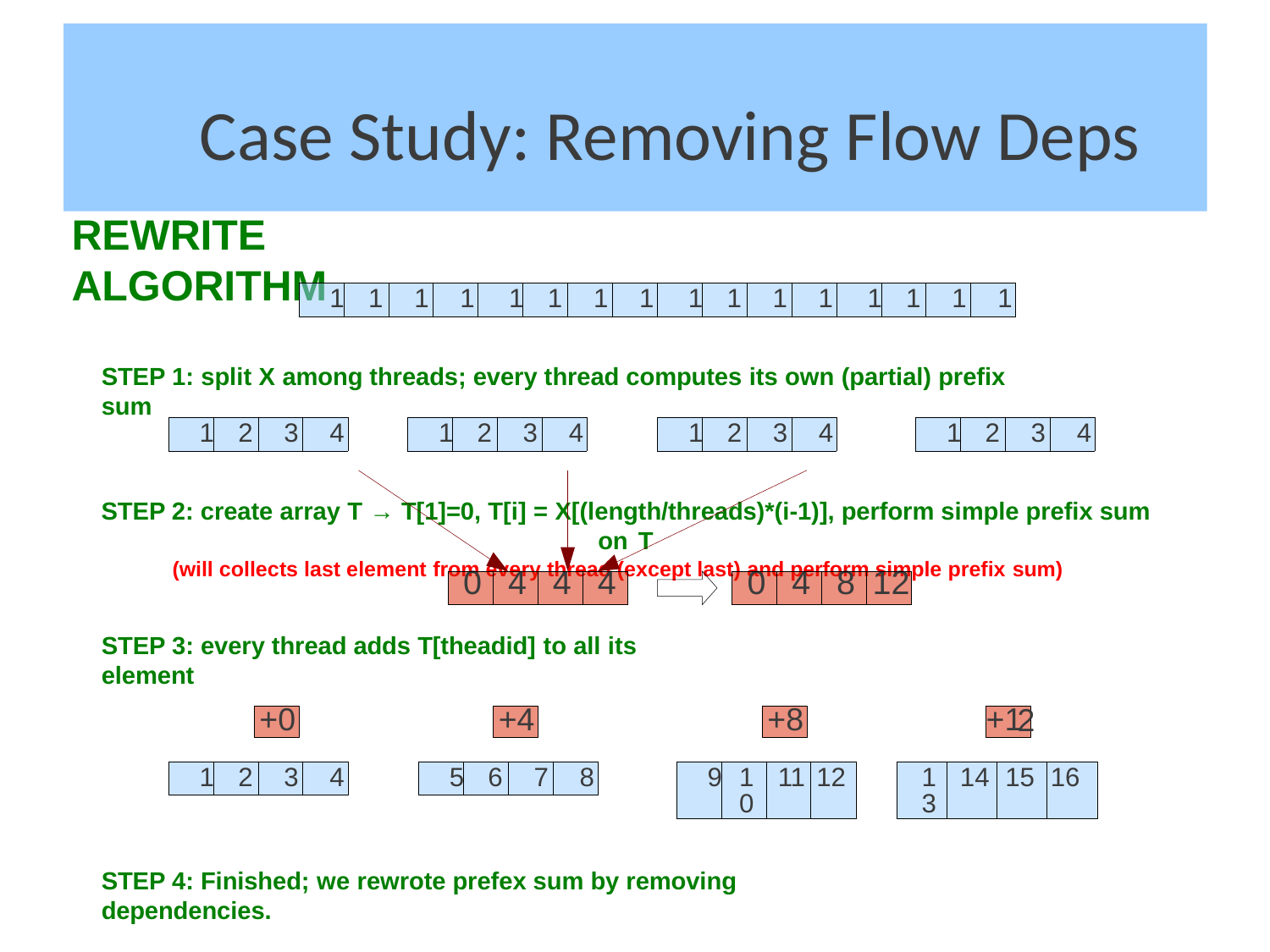

# Case Study: Removing Flow Deps
REWRITE ALGORITHM
| 1 | 1 | 1 | 1 | 1 | 1 | 1 | 1 | 1 | 1 | 1 | 1 | 1 | 1 | 1 | 1 |
| --- | --- | --- | --- | --- | --- | --- | --- | --- | --- | --- | --- | --- | --- | --- | --- |
STEP 1: split X among threads; every thread computes its own (partial) prefix sum
| 1 | 2 | 3 | 4 |
| --- | --- | --- | --- |
| 1 | 2 | 3 | 4 |
| --- | --- | --- | --- |
| 1 | 2 | 3 | 4 |
| --- | --- | --- | --- |
| 1 | 2 | 3 | 4 |
| --- | --- | --- | --- |

STEP 2: create array T → T[1]=0, T[i] = X[(length/threads)*(i-1)], perform simple prefix sum on T
(will collects last element from every thread (except last) and perform simple prefix sum)

| 0 | 4 | 4 | 4 |
| --- | --- | --- | --- |

| 0 | 4 | 8 | 12 |
| --- | --- | --- | --- |
STEP 3: every thread adds T[theadid] to all its element
2
+0
+4
+8
+1
| 1 | 2 | 3 | 4 |
| --- | --- | --- | --- |
| 5 | 6 | 7 | 8 |
| --- | --- | --- | --- |
| 9 | 10 | 11 | 12 |
| --- | --- | --- | --- |
| 13 | 14 | 15 | 16 |
| --- | --- | --- | --- |
STEP 4: Finished; we rewrote prefex sum by removing dependencies.